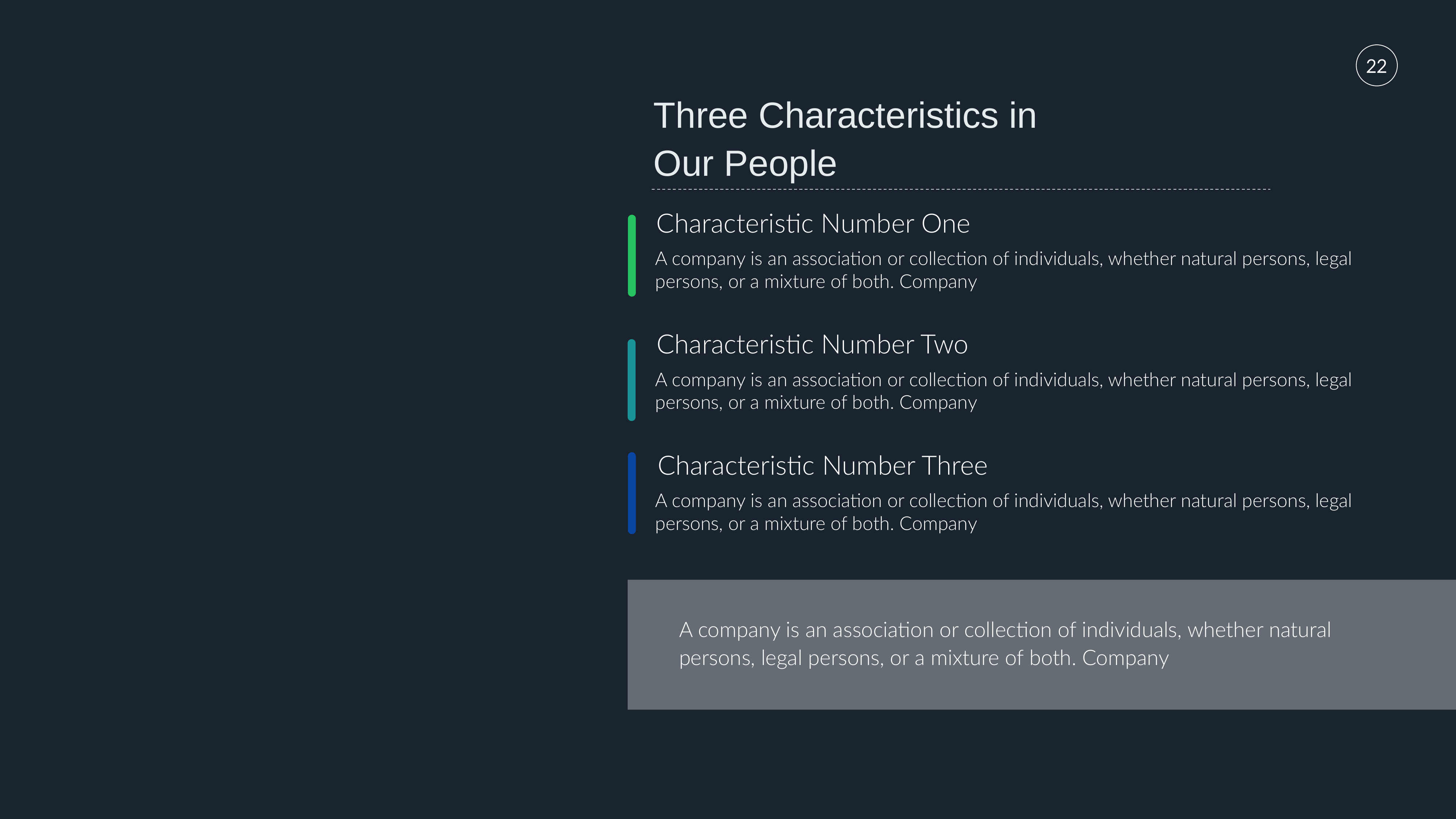

Three Characteristics in
Our People
Characteristic Number One

A company is an association or collection of individuals, whether natural persons, legal persons, or a mixture of both. Company
Characteristic Number Two

A company is an association or collection of individuals, whether natural persons, legal persons, or a mixture of both. Company
Characteristic Number Three

A company is an association or collection of individuals, whether natural persons, legal persons, or a mixture of both. Company

A company is an association or collection of individuals, whether natural persons, legal persons, or a mixture of both. Company